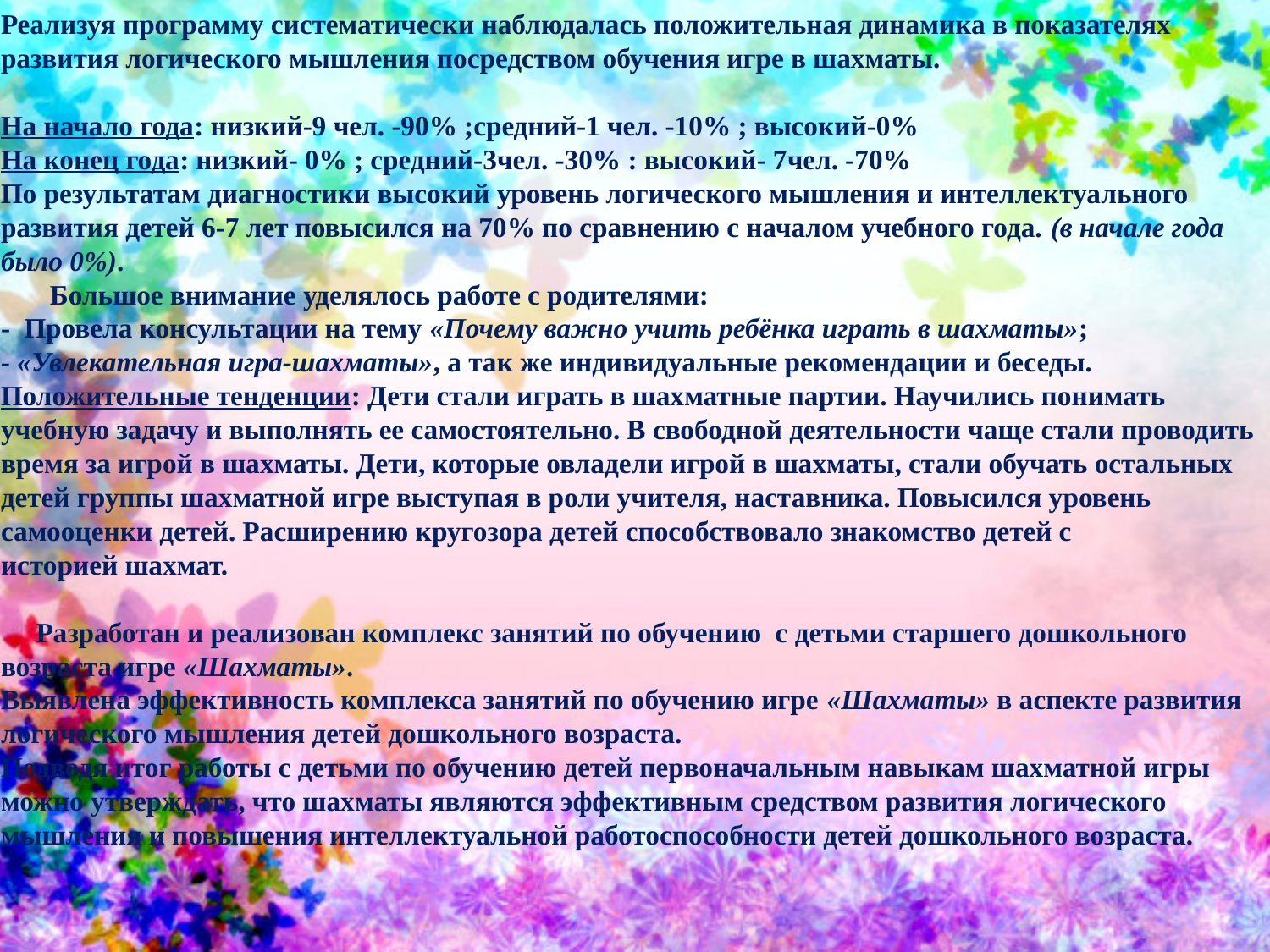

Реализуя программу систематически наблюдалась положительная динамика в показателях развития логического мышления посредством обучения игре в шахматы.

На начало года: низкий-9 чел. -90% ;средний-1 чел. -10% ; высокий-0%
На конец года: низкий- 0% ; средний-3чел. -30% : высокий- 7чел. -70%
По результатам диагностики высокий уровень логического мышления и интеллектуального развития детей 6-7 лет повысился на 70% по сравнению с началом учебного года. (в начале года было 0%).
       Большое внимание уделялось работе с родителями:
-  Провела консультации на тему «Почему важно учить ребёнка играть в шахматы»;
- «Увлекательная игра-шахматы», а так же индивидуальные рекомендации и беседы.
Положительные тенденции: Дети стали играть в шахматные партии. Научились понимать учебную задачу и выполнять ее самостоятельно. В свободной деятельности чаще стали проводить время за игрой в шахматы. Дети, которые овладели игрой в шахматы, стали обучать остальных детей группы шахматной игре выступая в роли учителя, наставника. Повысился уровень самооценки детей. Расширению кругозора детей способствовало знакомство детей с историей шахмат.

     Разработан и реализован комплекс занятий по обучению  с детьми старшего дошкольного возраста игре «Шахматы».
Выявлена эффективность комплекса занятий по обучению игре «Шахматы» в аспекте развития логического мышления детей дошкольного возраста.
Подводя итог работы с детьми по обучению детей первоначальным навыкам шахматной игры можно утверждать, что шахматы являются эффективным средством развития логического мышления и повышения интеллектуальной работоспособности детей дошкольного возраста.